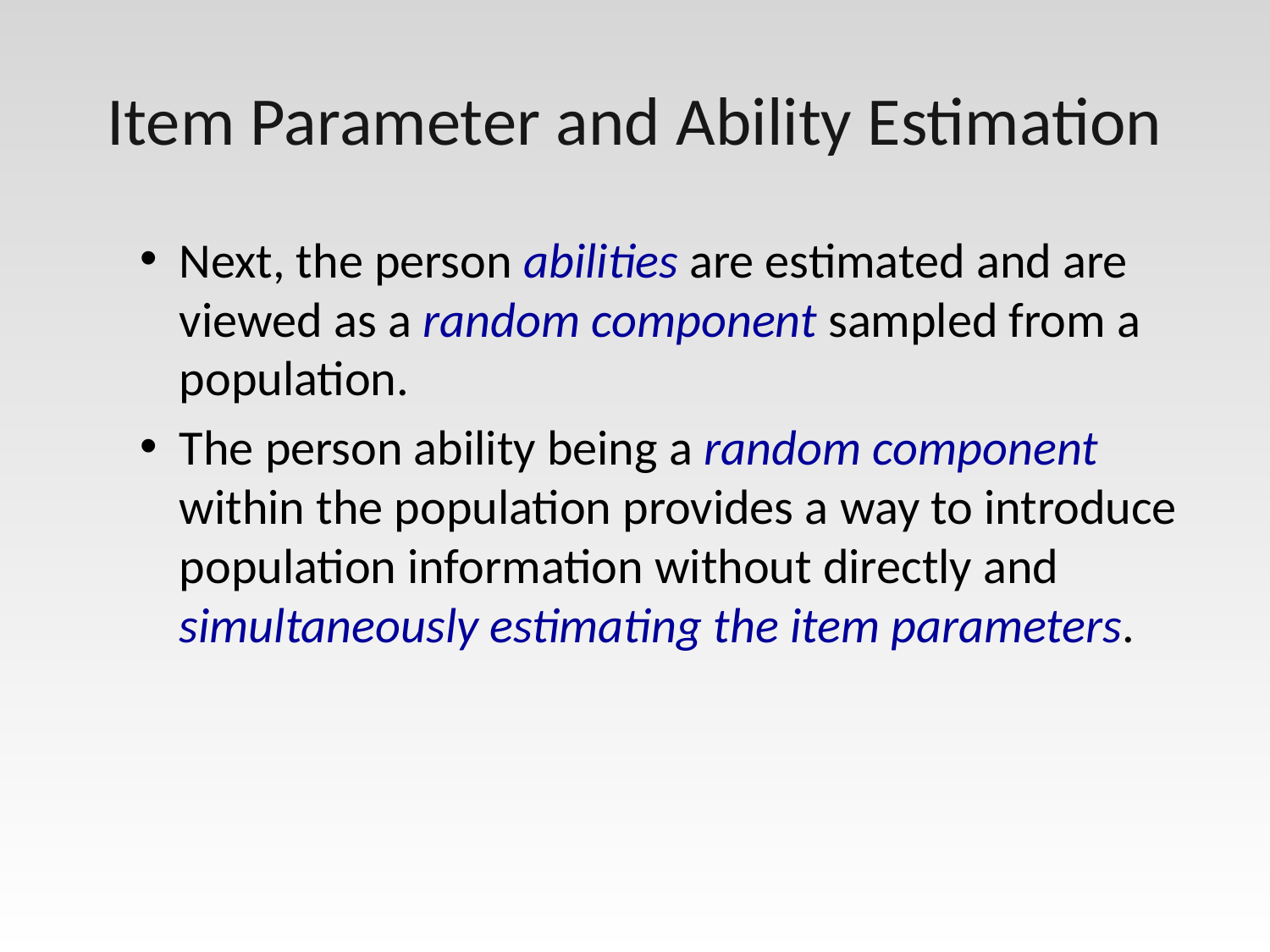

# Item Parameter and Ability Estimation
Next, the person abilities are estimated and are viewed as a random component sampled from a population.
The person ability being a random component within the population provides a way to introduce population information without directly and simultaneously estimating the item parameters.